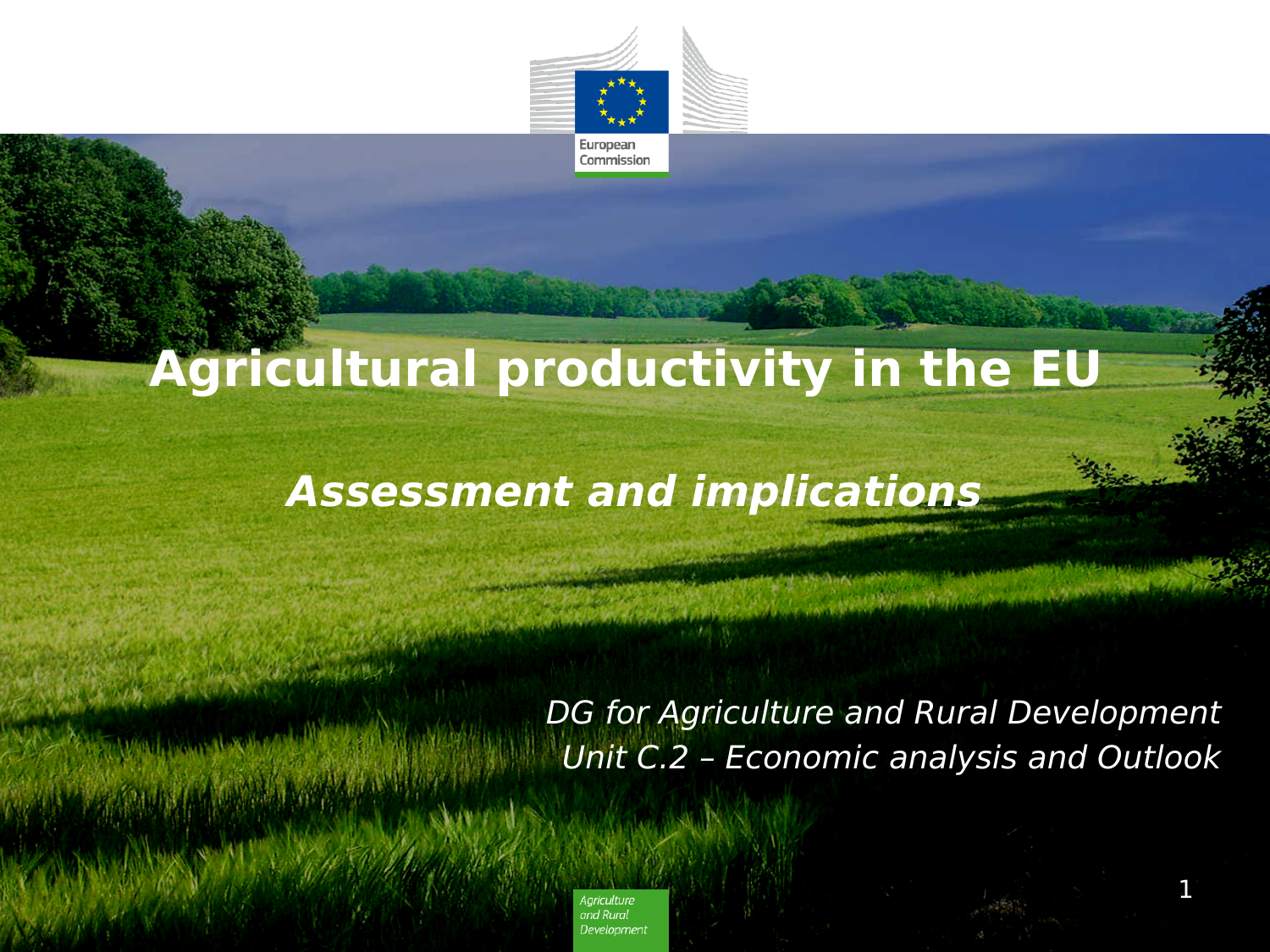

# Agricultural productivity in the EU Assessment and implications
DG for Agriculture and Rural Development
Unit C.2 – Economic analysis and Outlook
1